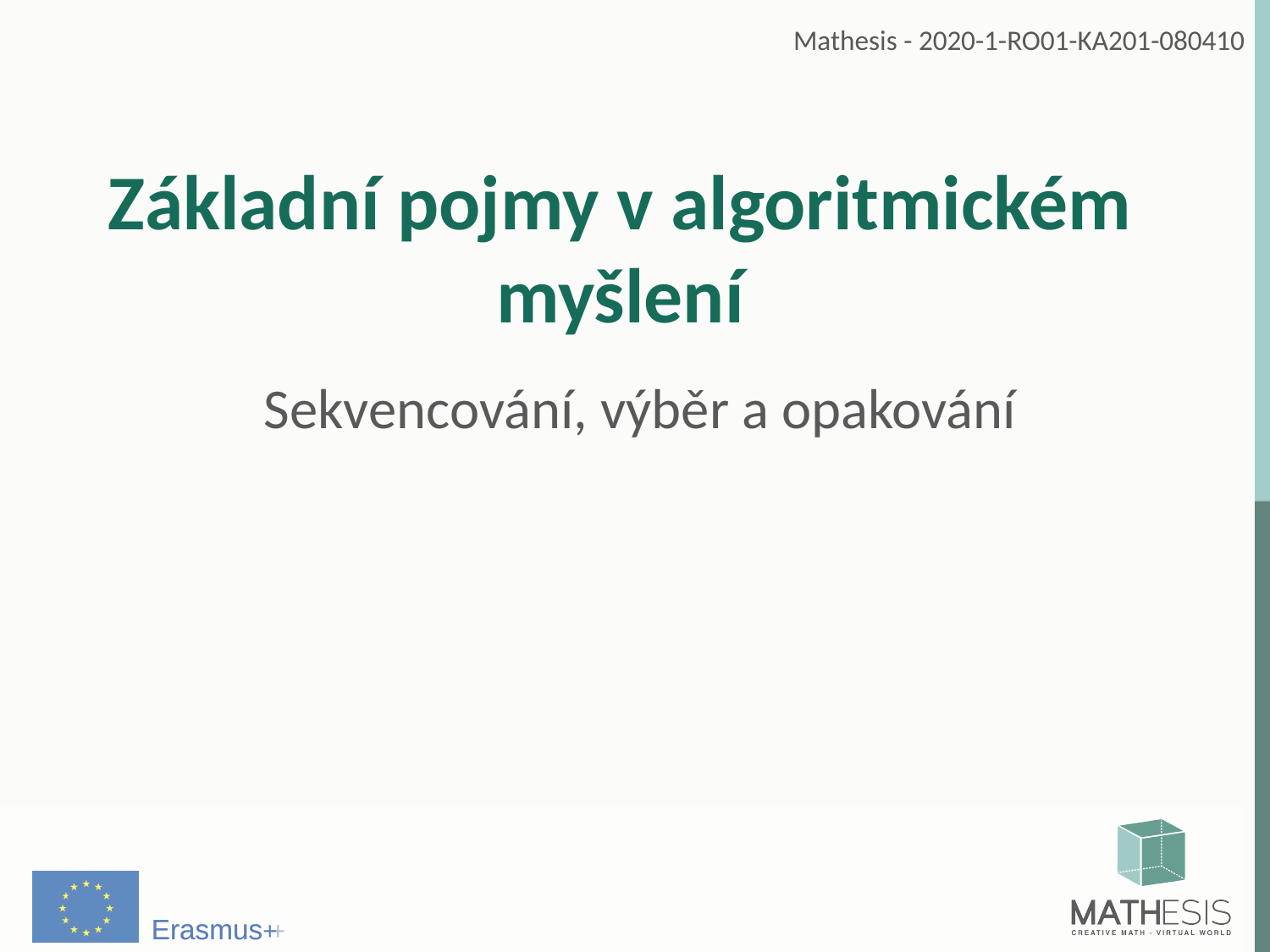

# Základní pojmy v algoritmickém myšlení
Sekvencování, výběr a opakování